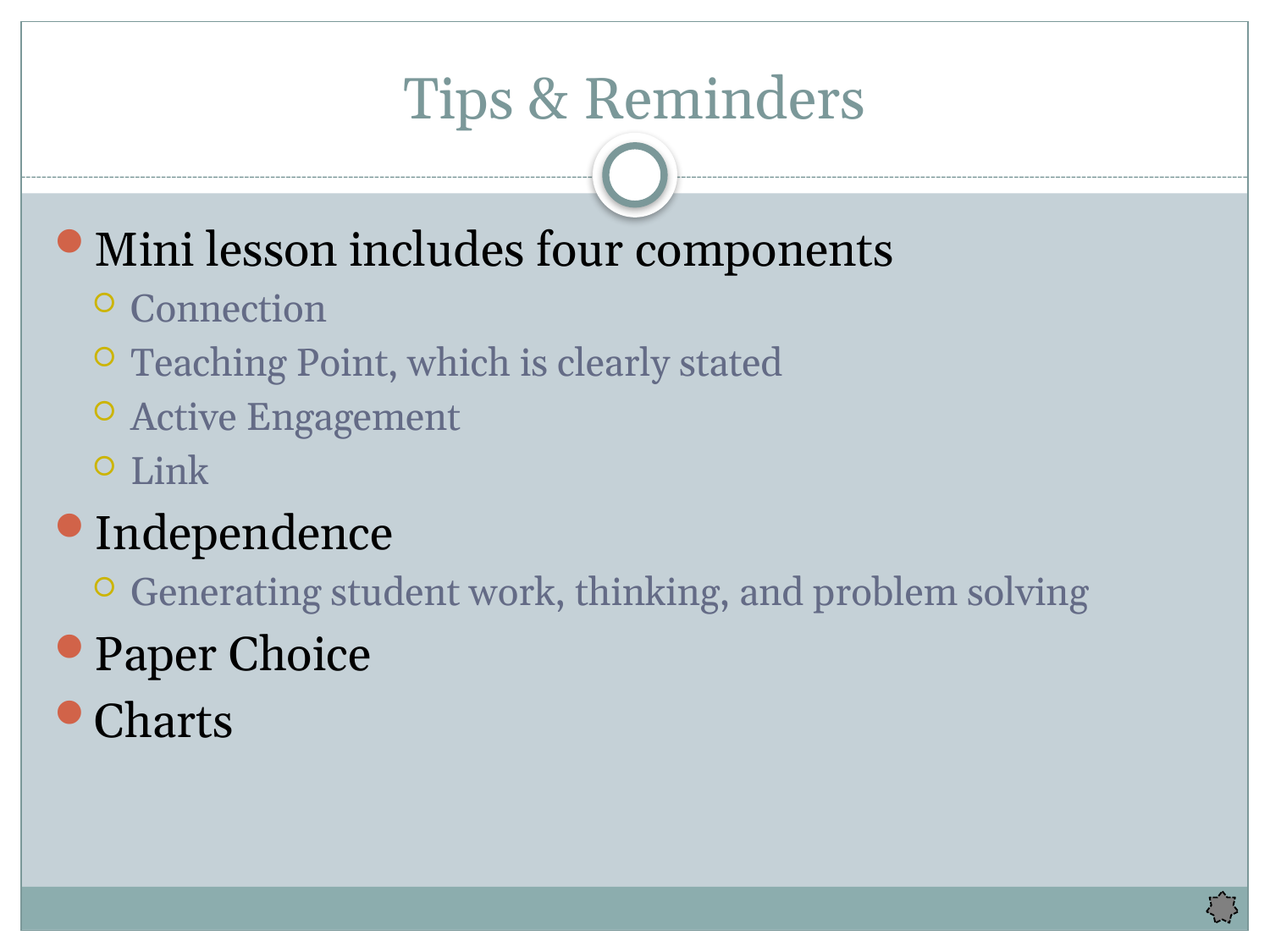

# Tips & Reminders
Mini lesson includes four components
Connection
Teaching Point, which is clearly stated
Active Engagement
Link
Independence
Generating student work, thinking, and problem solving
Paper Choice
Charts